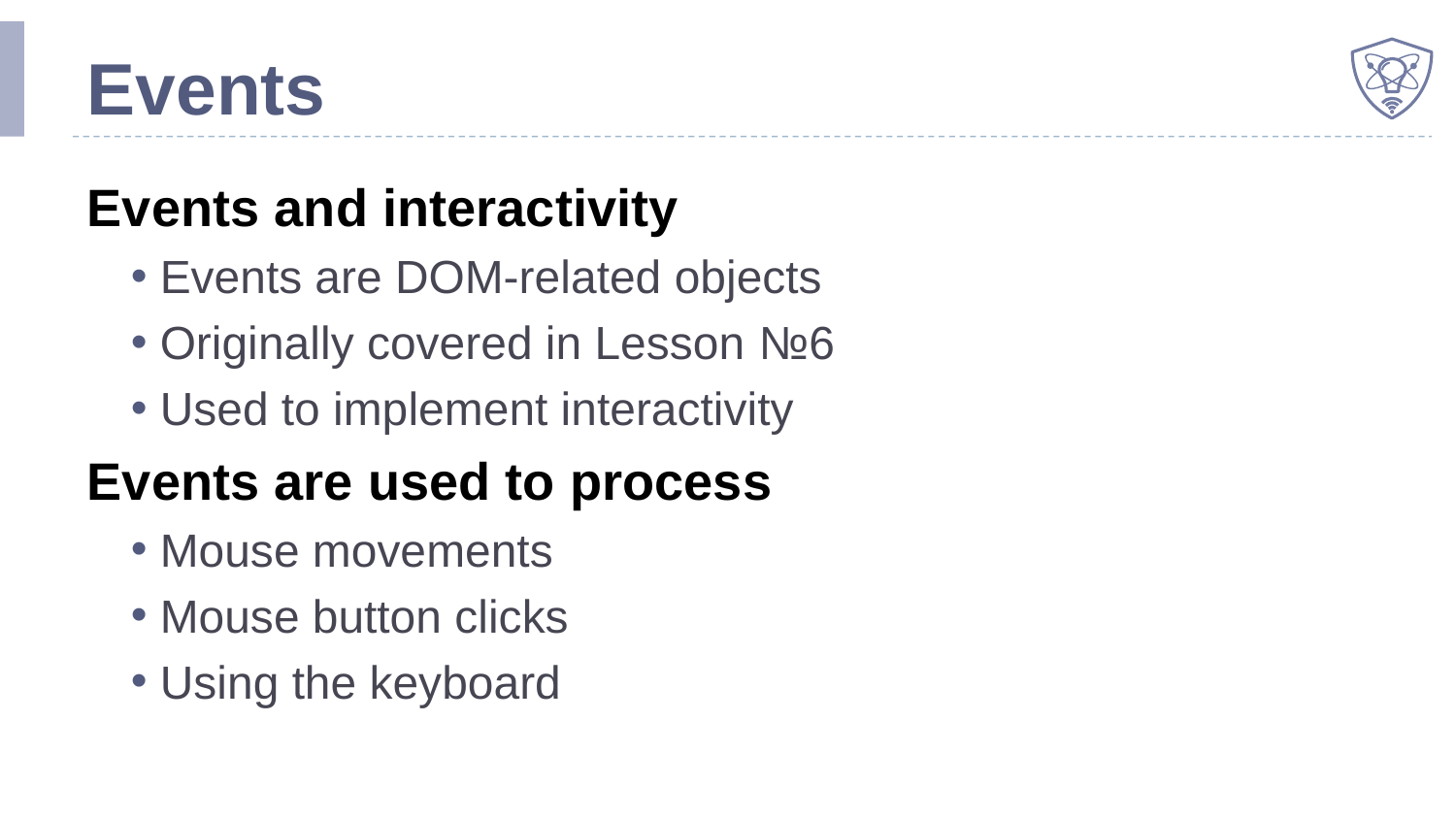

# Events
Events and interactivity
Events are DOM-related objects
Originally covered in Lesson №6
Used to implement interactivity
Events are used to process
Mouse movements
Mouse button clicks
Using the keyboard